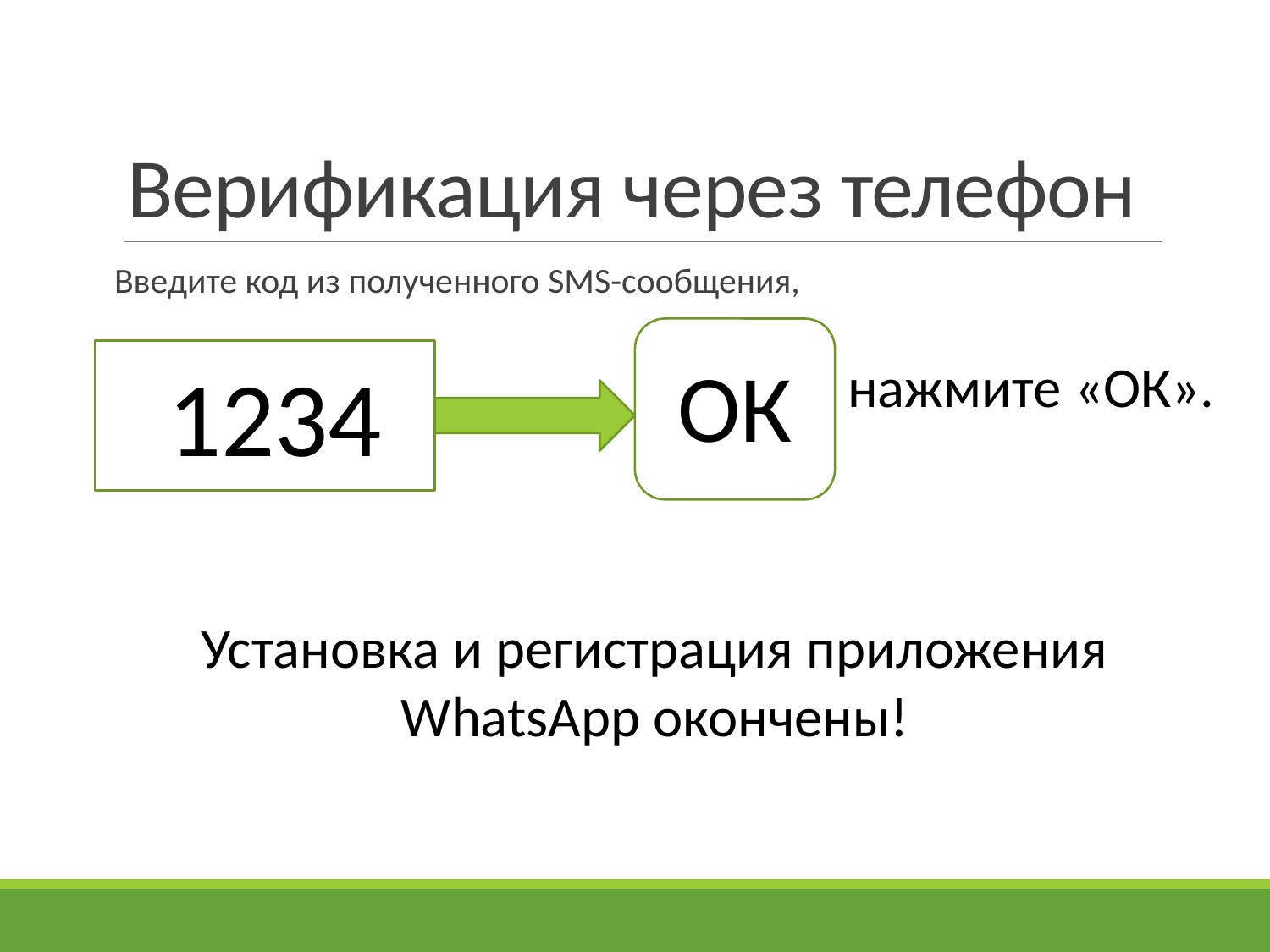

# Верификация через телефон
Введите код из полученного SMS-сообщения,

ОК
нажмите «ОК».

1234

Установка и регистрация приложения WhatsApp окончены!